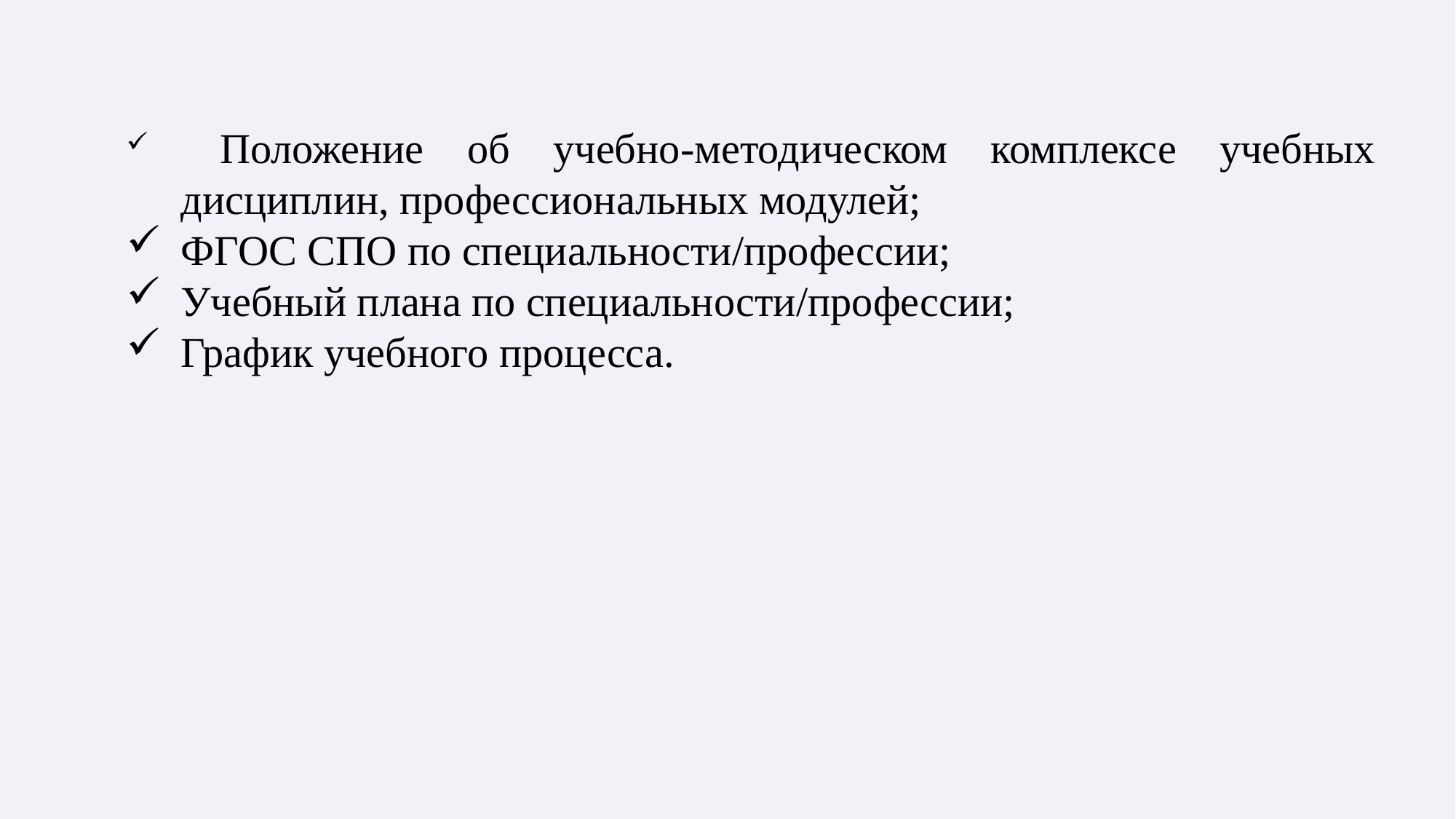

Положение об учебно-методическом комплексе учебных дисциплин, профессиональных модулей;
ФГОС СПО по специальности/профессии;
Учебный плана по специальности/профессии;
График учебного процесса.